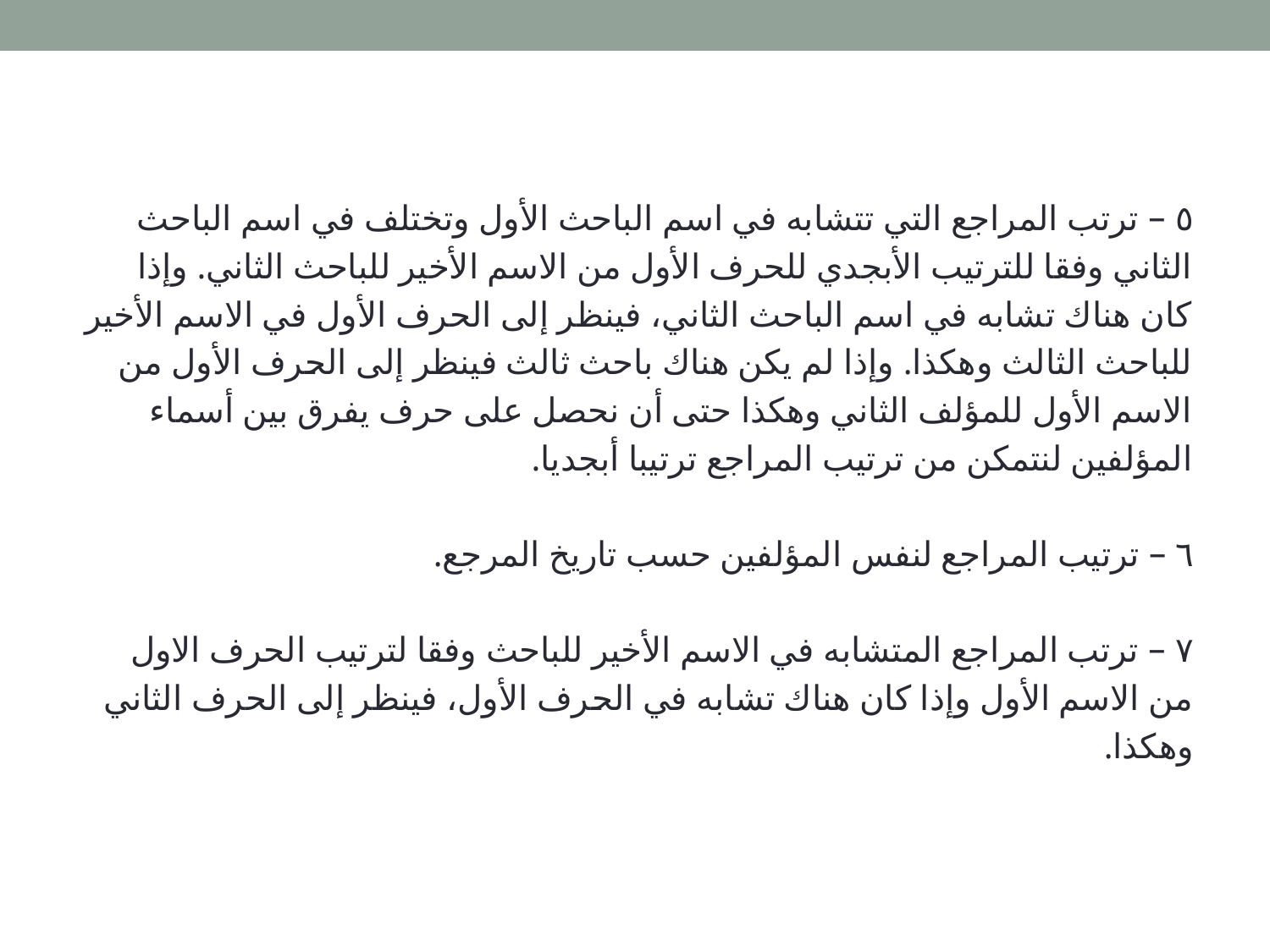

#
٥ – ترتب المراجع التي تتشابه في اسم الباحث الأول وتختلف في اسم الباحث
الثاني وفقا للترتيب الأبجدي للحرف الأول من الاسم الأخير للباحث الثاني. وإذا
كان هناك تشابه في اسم الباحث الثاني، فينظر إلى الحرف الأول في الاسم الأخير
للباحث الثالث وهكذا. وإذا لم يكن هناك باحث ثالث فينظر إلى الحرف الأول من
الاسم الأول للمؤلف الثاني وهكذا حتى أن نحصل على حرف يفرق بين أسماء
المؤلفين لنتمكن من ترتيب المراجع ترتيبا أبجديا.

٦ – ترتيب المراجع لنفس المؤلفين حسب تاريخ المرجع.

٧ – ترتب المراجع المتشابه في الاسم الأخير للباحث وفقا لترتيب الحرف الاول
من الاسم الأول وإذا كان هناك تشابه في الحرف الأول، فينظر إلى الحرف الثاني
وهكذا.